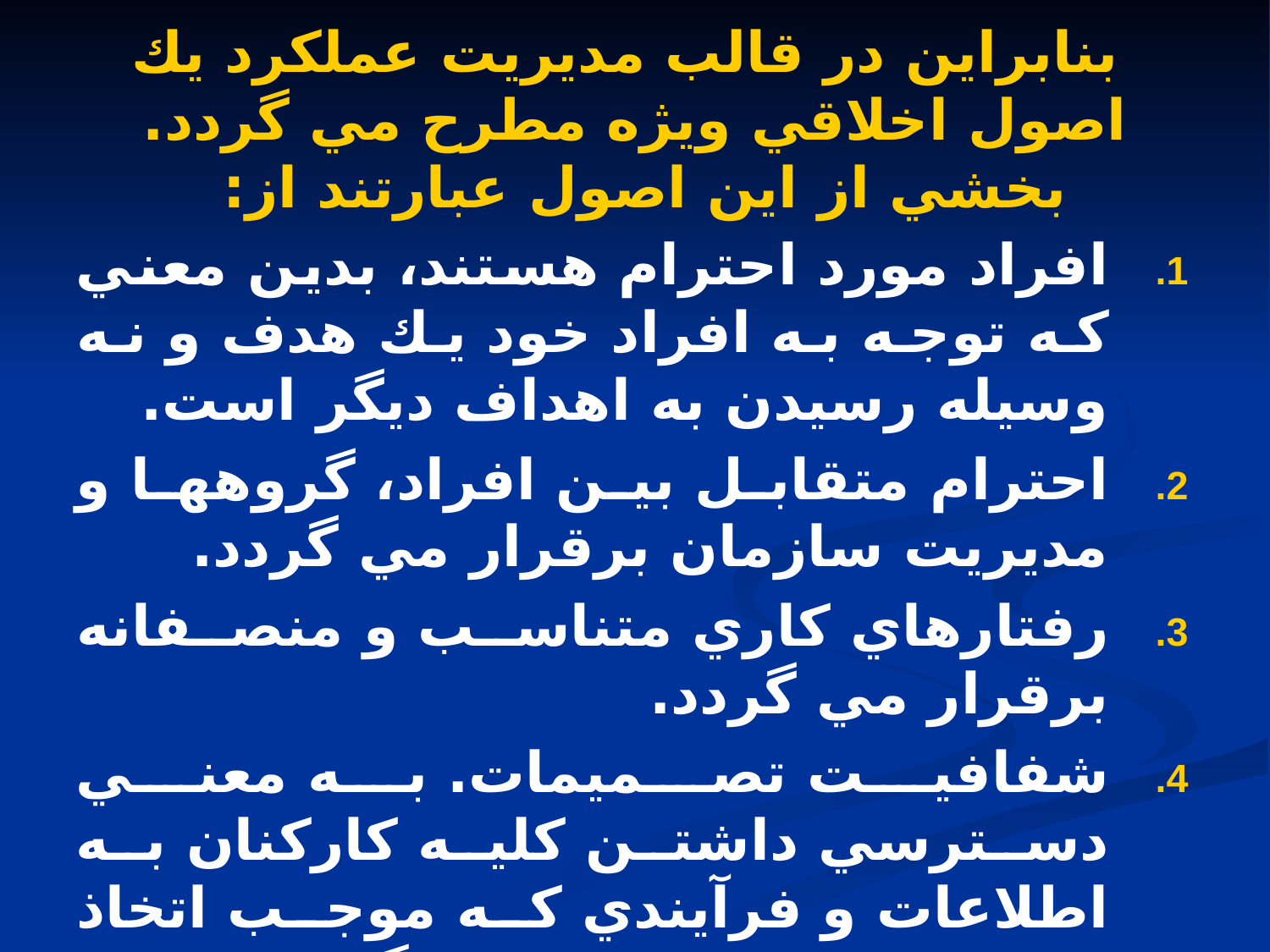

# بنابراين در قالب مديريت عملكرد يك اصول اخلاقي ويژه مطرح مي گردد. بخشي از اين اصول عبارتند از:
افراد مورد احترام هستند، بدين معني كه توجه به افراد خود يك هدف و نه وسيله رسيدن به اهداف ديگر است.
احترام متقابل بين افراد، گروهها و مديريت سازمان برقرار مي گردد.
رفتارهاي كاري متناسب و منصفانه برقرار مي گردد.
شفافيت تصميمات. به معني دسترسي داشتن كليه كاركنان به اطلاعات و فرآيندي كه موجب اتخاذ تصميمات در سازمان مي گردد.